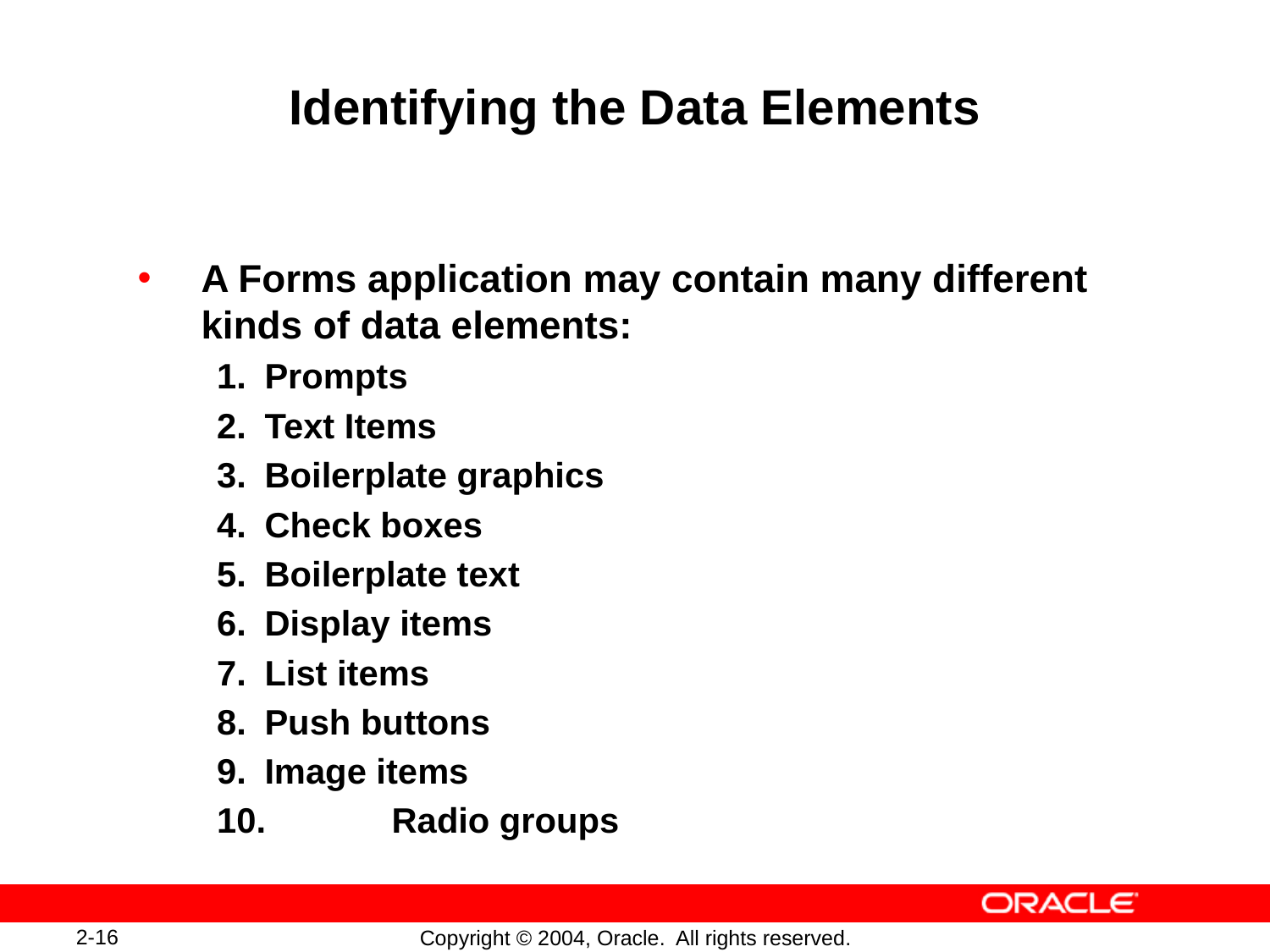

# Identifying the Data Elements
A Forms application may contain many different kinds of data elements:
1.	Prompts
2.	Text Items
3.	Boilerplate graphics
4.	Check boxes
5.	Boilerplate text
6.	Display items
7.	List items
8.	Push buttons
9.	Image items
10.	Radio groups